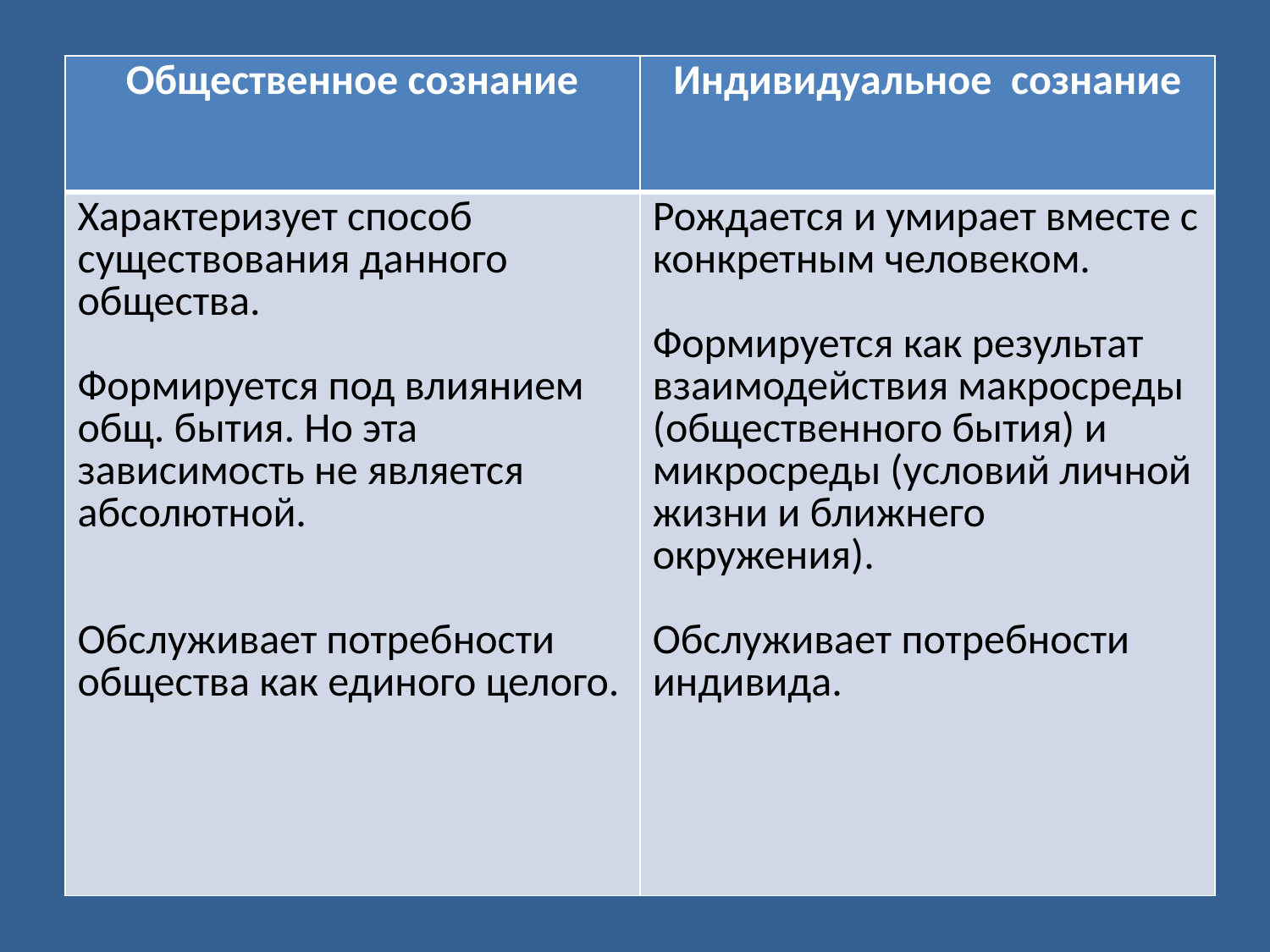

| Общественное сознание | Индивидуальное сознание |
| --- | --- |
| Характеризует способ существования данного общества. Формируется под влиянием общ. бытия. Но эта зависимость не является абсолютной. Обслуживает потребности общества как единого целого. | Рождается и умирает вместе с конкретным человеком. Формируется как результат взаимодействия макросреды (общественного бытия) и микросреды (условий личной жизни и ближнего окружения). Обслуживает потребности индивида. |